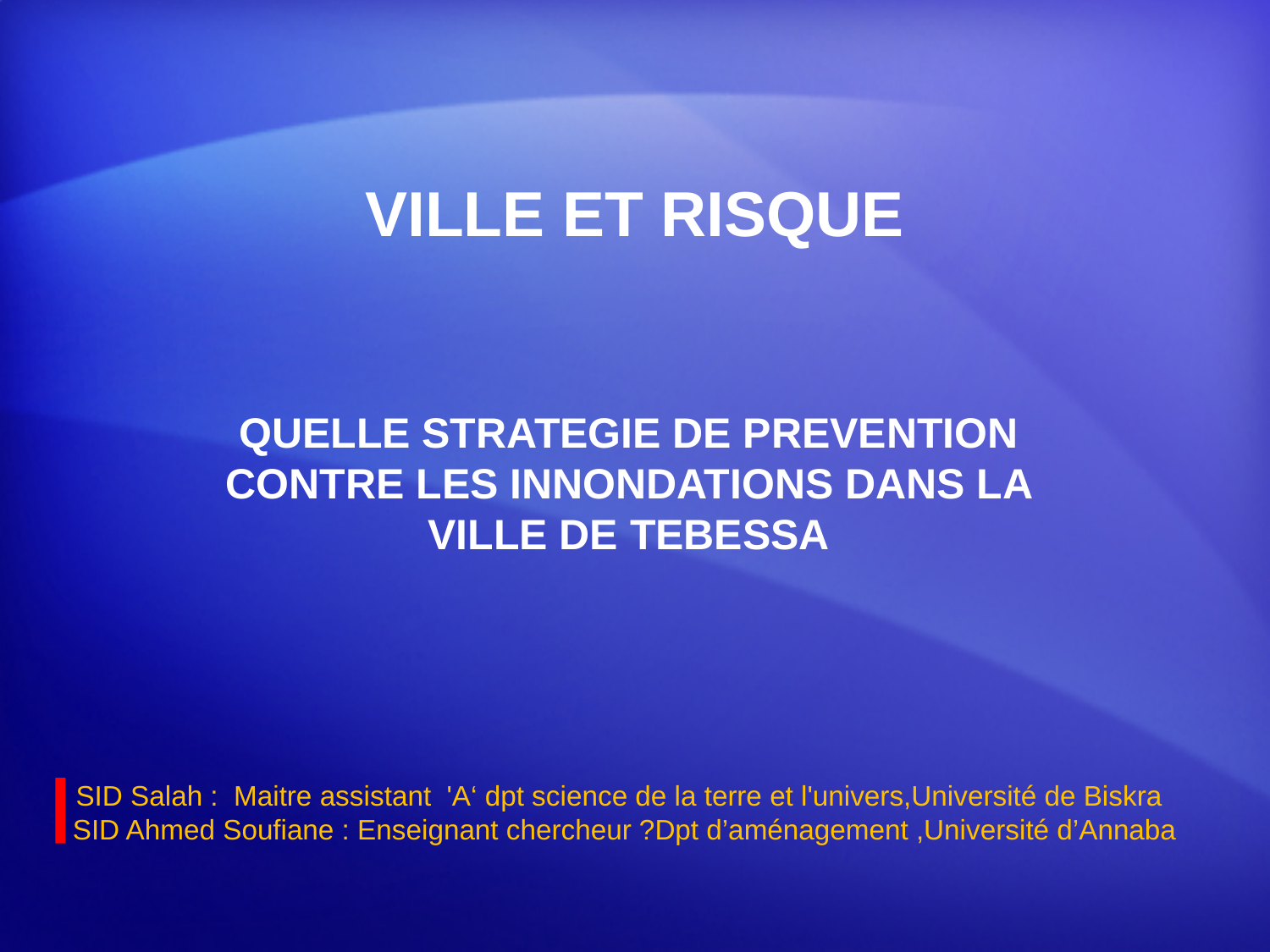

VILLE ET RISQUE
# QUELLE STRATEGIE DE PREVENTION CONTRE LES INNONDATIONS DANS LA VILLE DE TEBESSA
   SID Salah :  Maitre assistant  'A‘ dpt science de la terre et l'univers,Université de Biskra
   SID Ahmed Soufiane : Enseignant chercheur ?Dpt d’aménagement ,Université d’Annaba